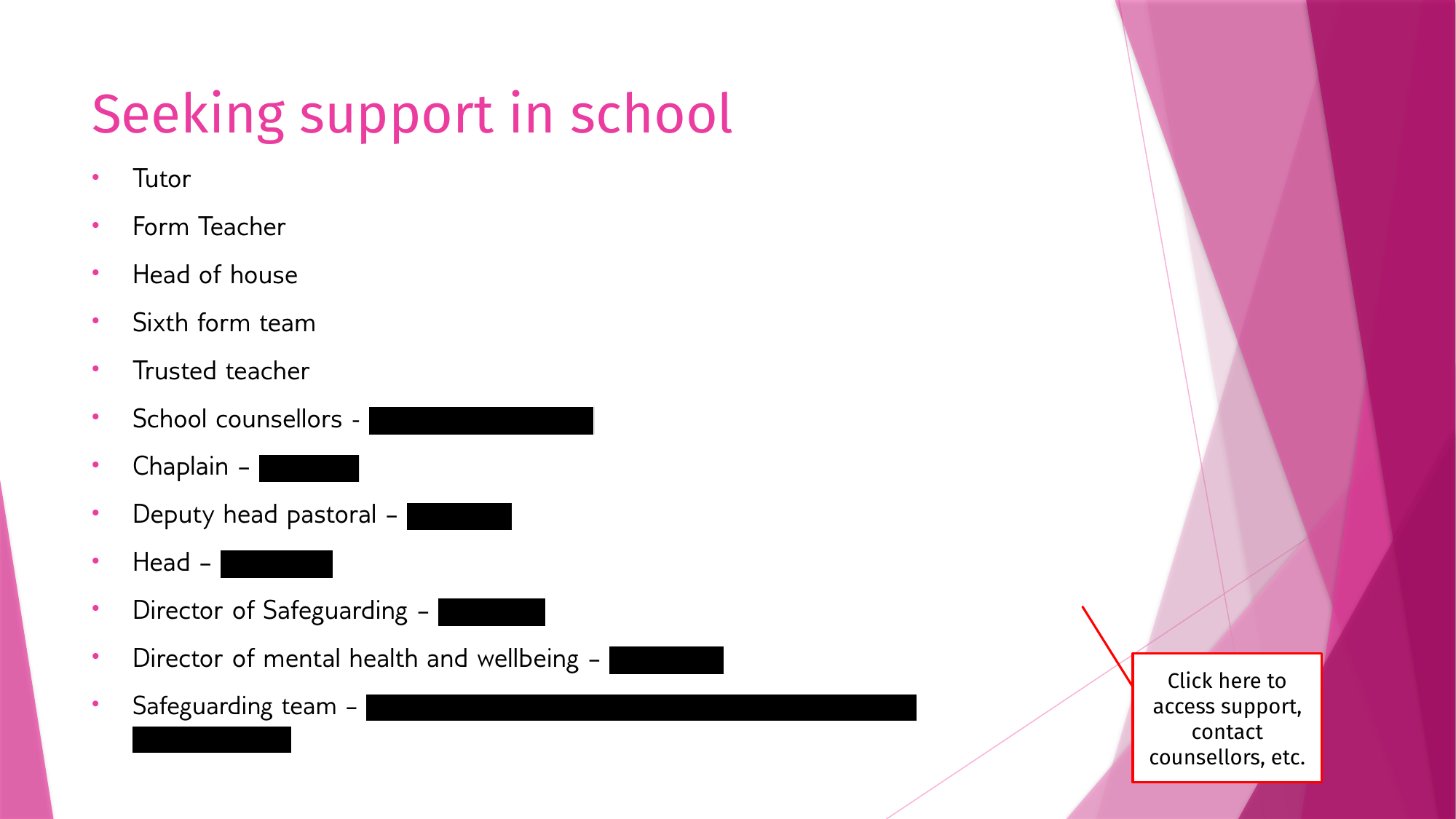

# Seeking support in school
Tutor​
Form Teacher​
Head of house​
Sixth form team​
Trusted teacher​
School counsellors - Anna and Catherine​
Chaplain – Ms Miller​
Deputy head pastoral – Mr Amlot​
Head – Dr Cotton​
Director of Safeguarding – Mrs Willis
Director of mental health and wellbeing – Miss Tozzi
Safeguarding team – Mr Grabowski, Ms Lowson (+ Mr Amlot, Miss Tozzi and Mrs Willis)

Click here to access support, contact counsellors, etc.